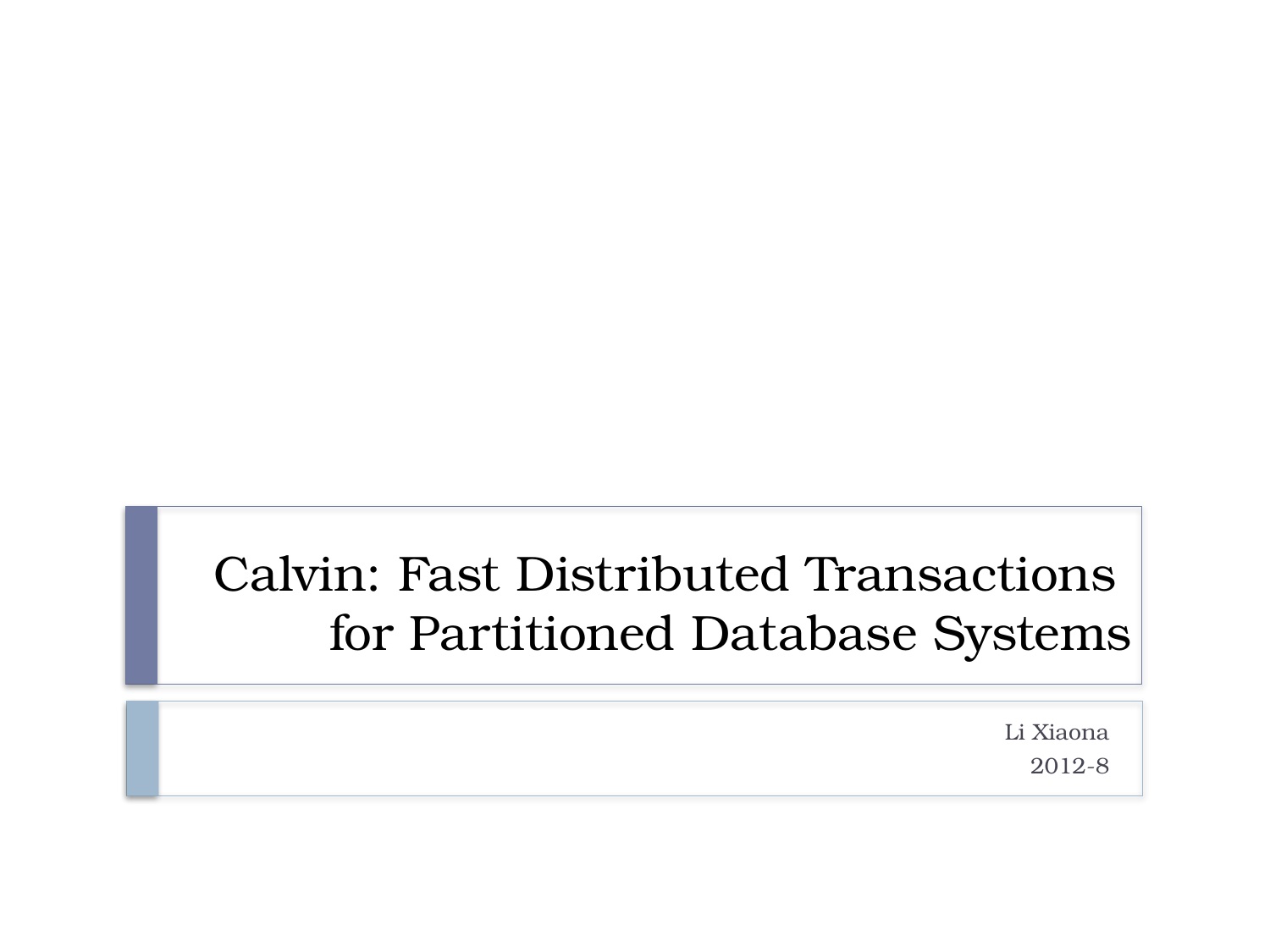

# Calvin: Fast Distributed Transactions for Partitioned Database Systems
Li Xiaona
2012-8